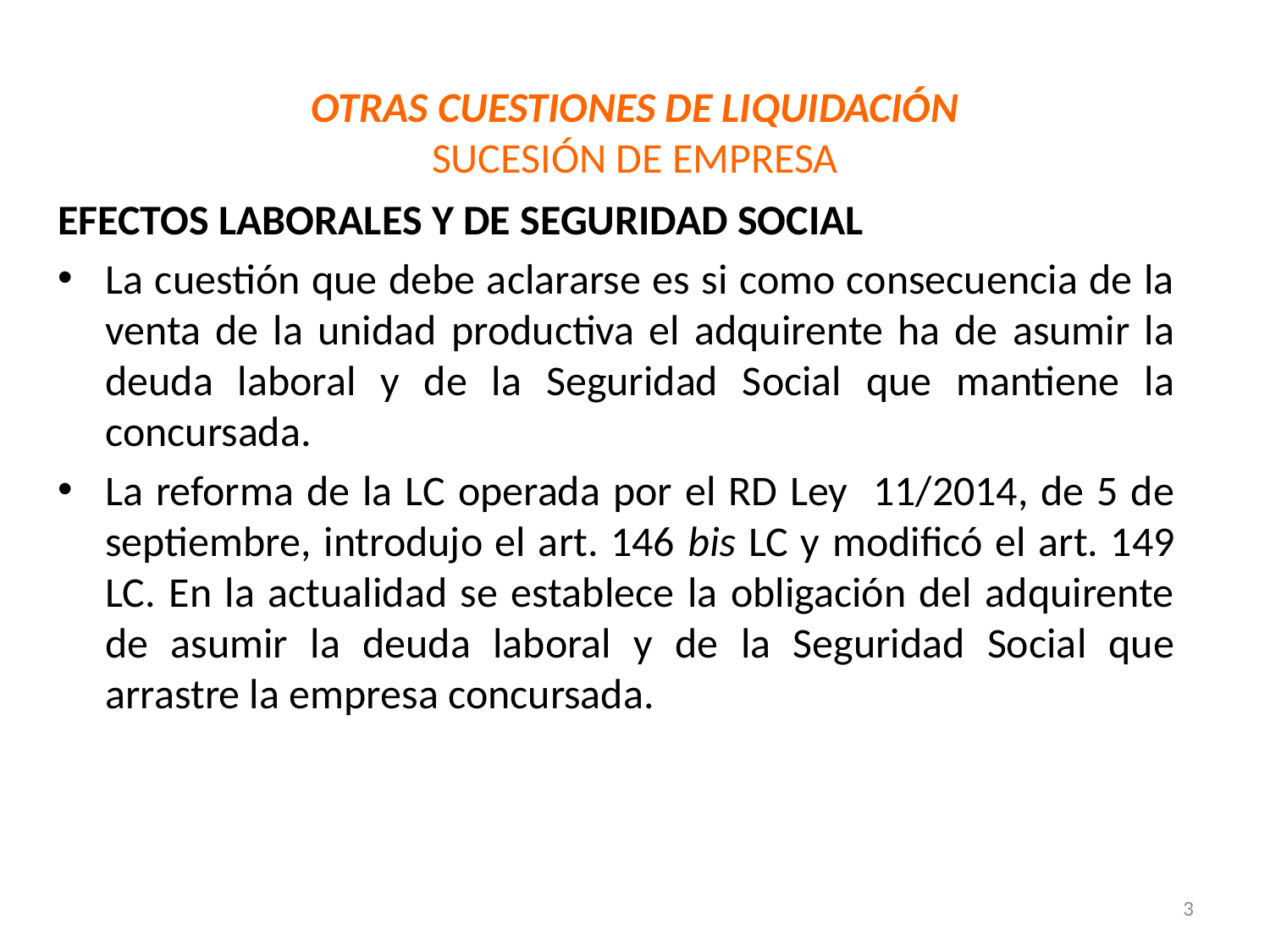

# OTRAS CUESTIONES DE LIQUIDACIÓN  SUCESIÓN DE EMPRESA
EFECTOS LABORALES Y DE SEGURIDAD SOCIAL
La cuestión que debe aclararse es si como consecuencia de la venta de la unidad productiva el adquirente ha de asumir la deuda laboral y de la Seguridad Social que mantiene la concursada.
La reforma de la LC operada por el RD Ley  11/2014, de 5 de septiembre, introdujo el art. 146 bis LC y modificó el art. 149 LC. En la actualidad se establece la obligación del adquirente de asumir la deuda laboral y de la Seguridad Social que arrastre la empresa concursada.

3